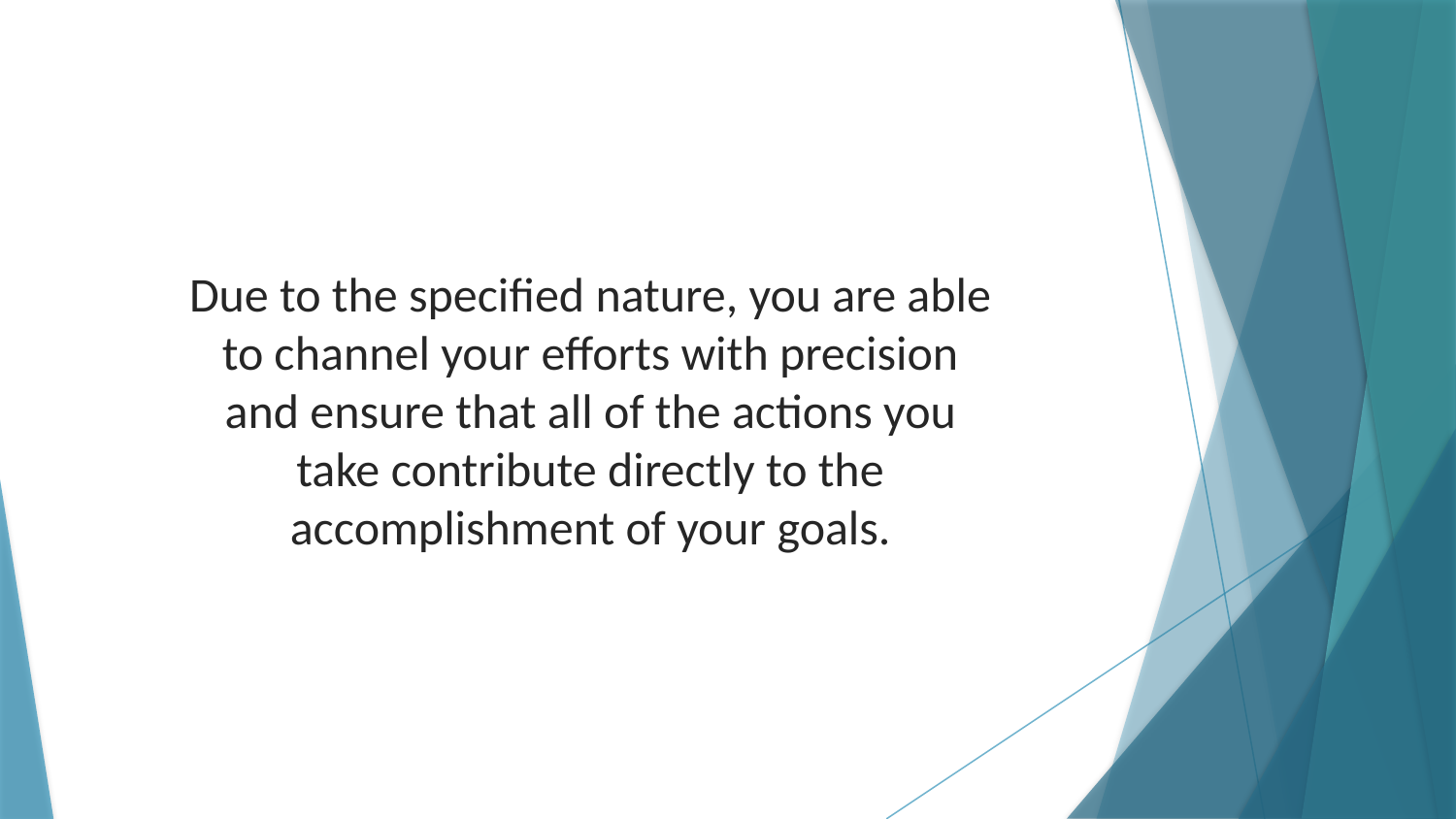

Due to the specified nature, you are able to channel your efforts with precision and ensure that all of the actions you take contribute directly to the accomplishment of your goals.